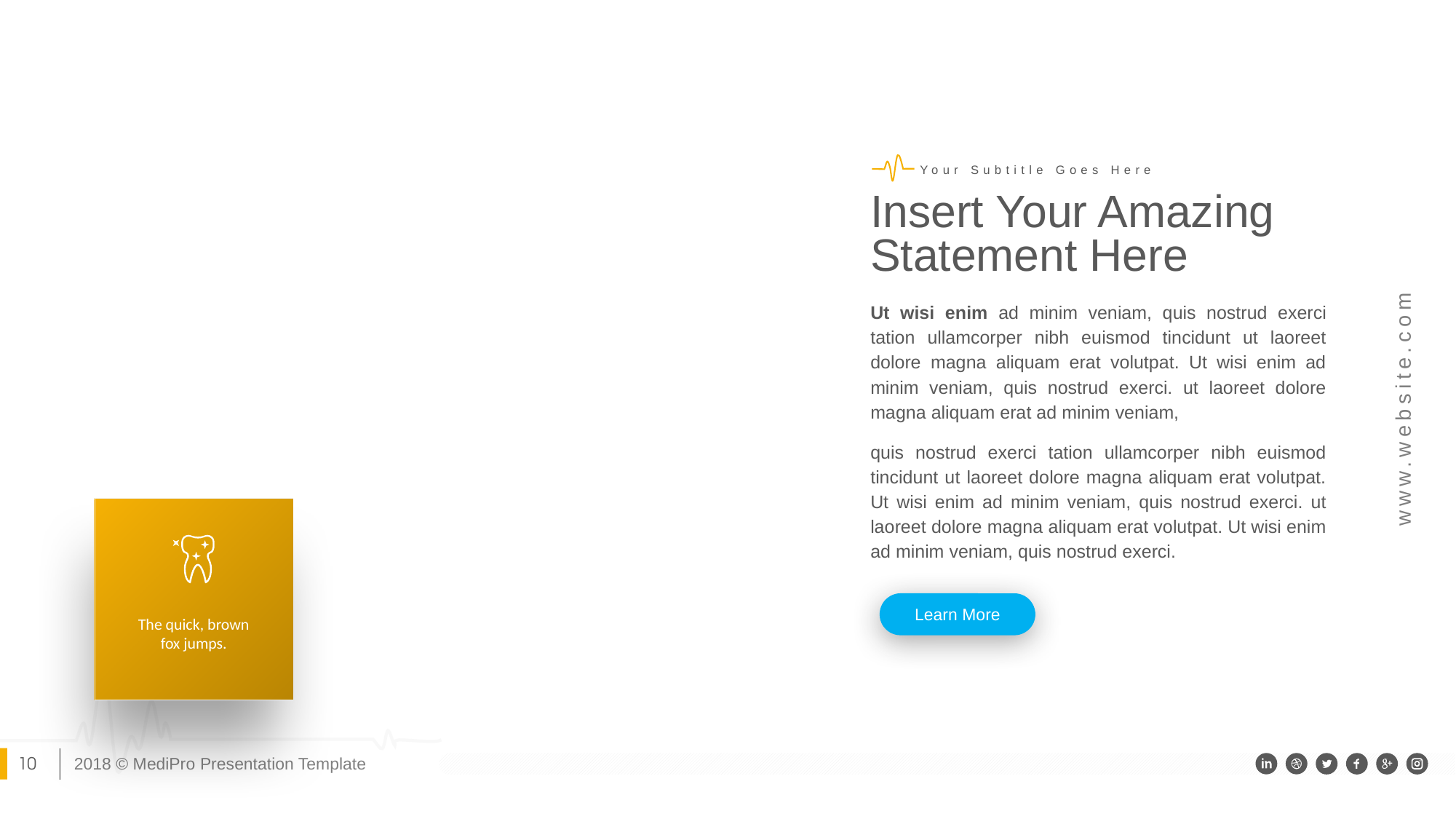

Your Subtitle Goes Here

Insert Your Amazing Statement Here
Your text here
30+
Your text here
2400

Ut wisi enim ad minim veniam, quis nostrud exerci tation ullamcorper nibh euismod tincidunt ut laoreet dolore magna aliquam erat volutpat. Ut wisi enim ad minim veniam, quis nostrud exerci. ut laoreet dolore magna aliquam erat ad minim veniam,
quis nostrud exerci tation ullamcorper nibh euismod tincidunt ut laoreet dolore magna aliquam erat volutpat. Ut wisi enim ad minim veniam, quis nostrud exerci. ut laoreet dolore magna aliquam erat volutpat. Ut wisi enim ad minim veniam, quis nostrud exerci.

The quick, brown fox jumps.

The quick, brown fox jumps.
Learn More